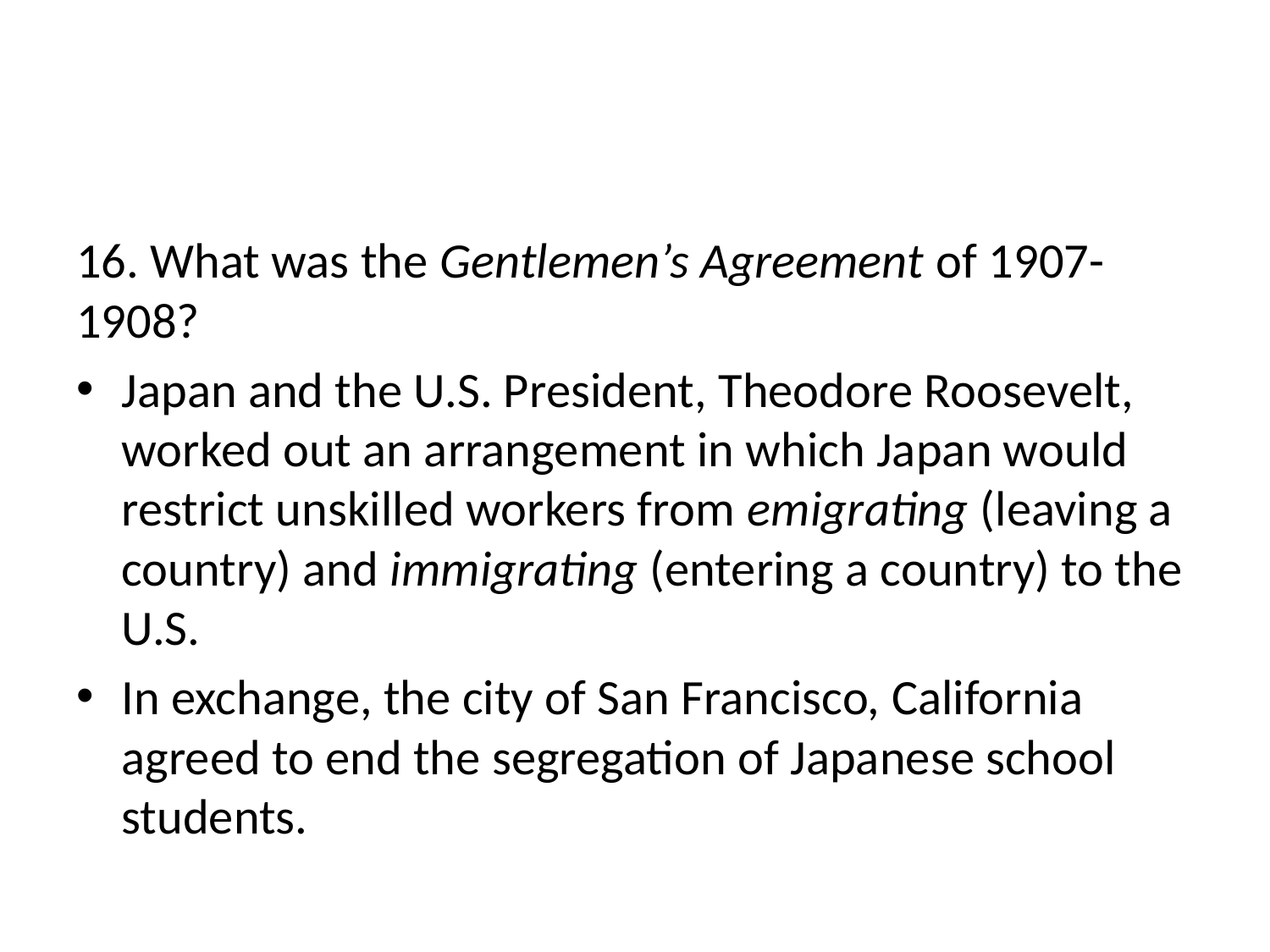

#
16. What was the Gentlemen’s Agreement of 1907-1908?
Japan and the U.S. President, Theodore Roosevelt, worked out an arrangement in which Japan would restrict unskilled workers from emigrating (leaving a country) and immigrating (entering a country) to the U.S.
In exchange, the city of San Francisco, California agreed to end the segregation of Japanese school students.